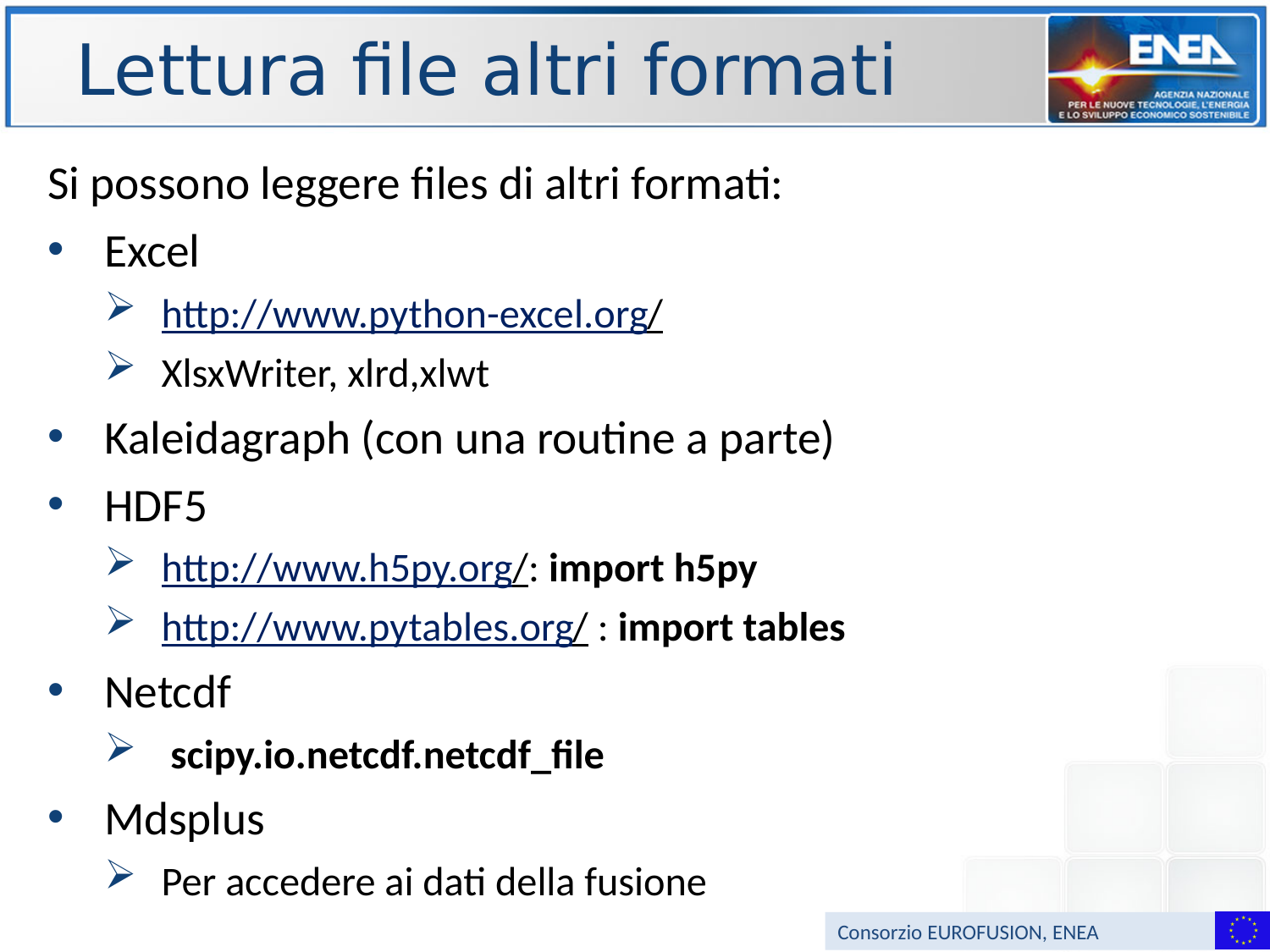

# Lettura file altri formati
Si possono leggere files di altri formati:
Excel
http://www.python-excel.org/
XlsxWriter, xlrd,xlwt
Kaleidagraph (con una routine a parte)
HDF5
http://www.h5py.org/: import h5py
http://www.pytables.org/ : import tables
Netcdf
 scipy.io.netcdf.netcdf_file
Mdsplus
Per accedere ai dati della fusione